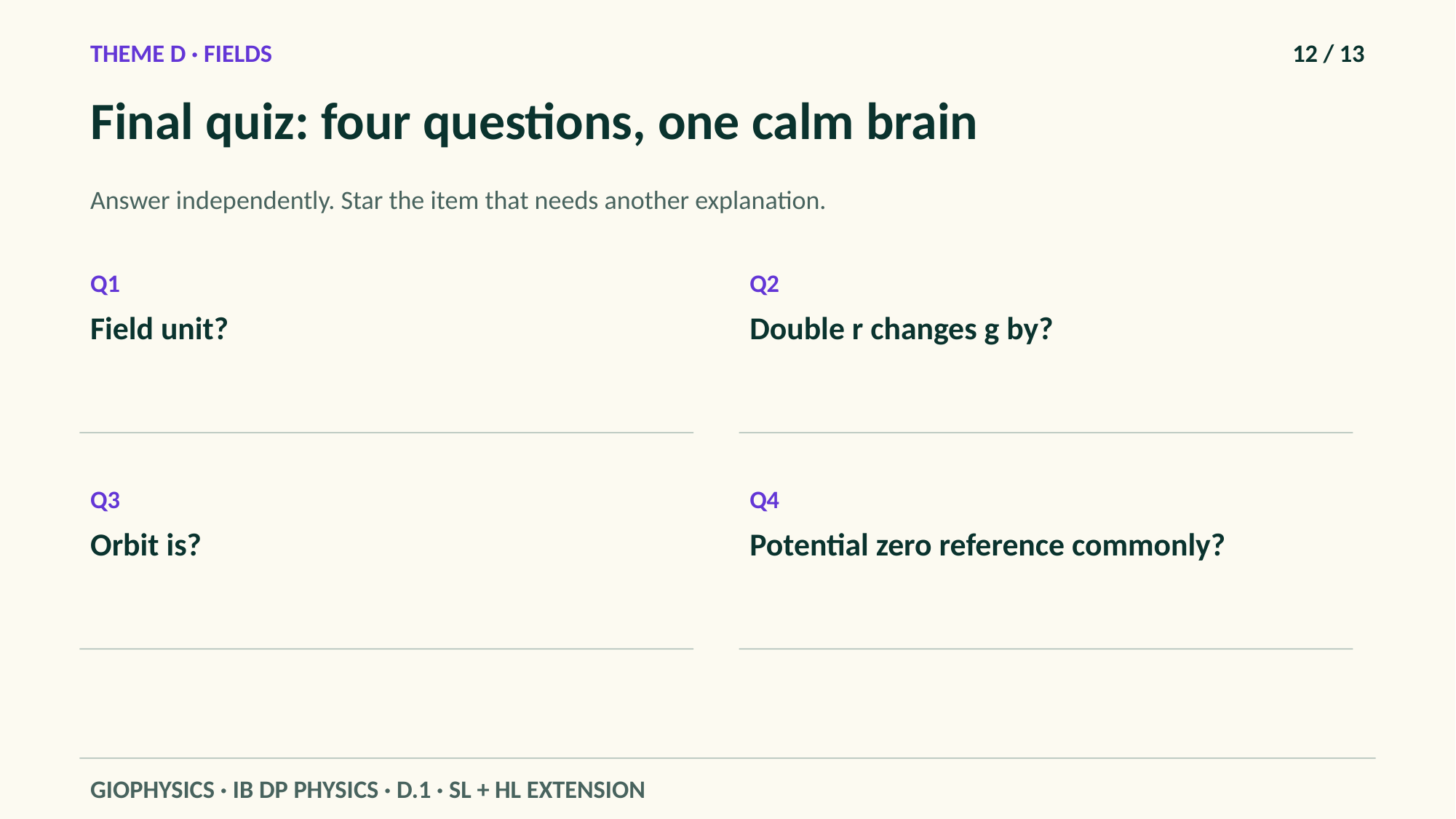

THEME D · FIELDS
12 / 13
Final quiz: four questions, one calm brain
Answer independently. Star the item that needs another explanation.
Q1
Q2
Field unit?
Double r changes g by?

Q3
Q4
Orbit is?
Potential zero reference commonly?

GIOPHYSICS · IB DP PHYSICS · D.1 · SL + HL EXTENSION